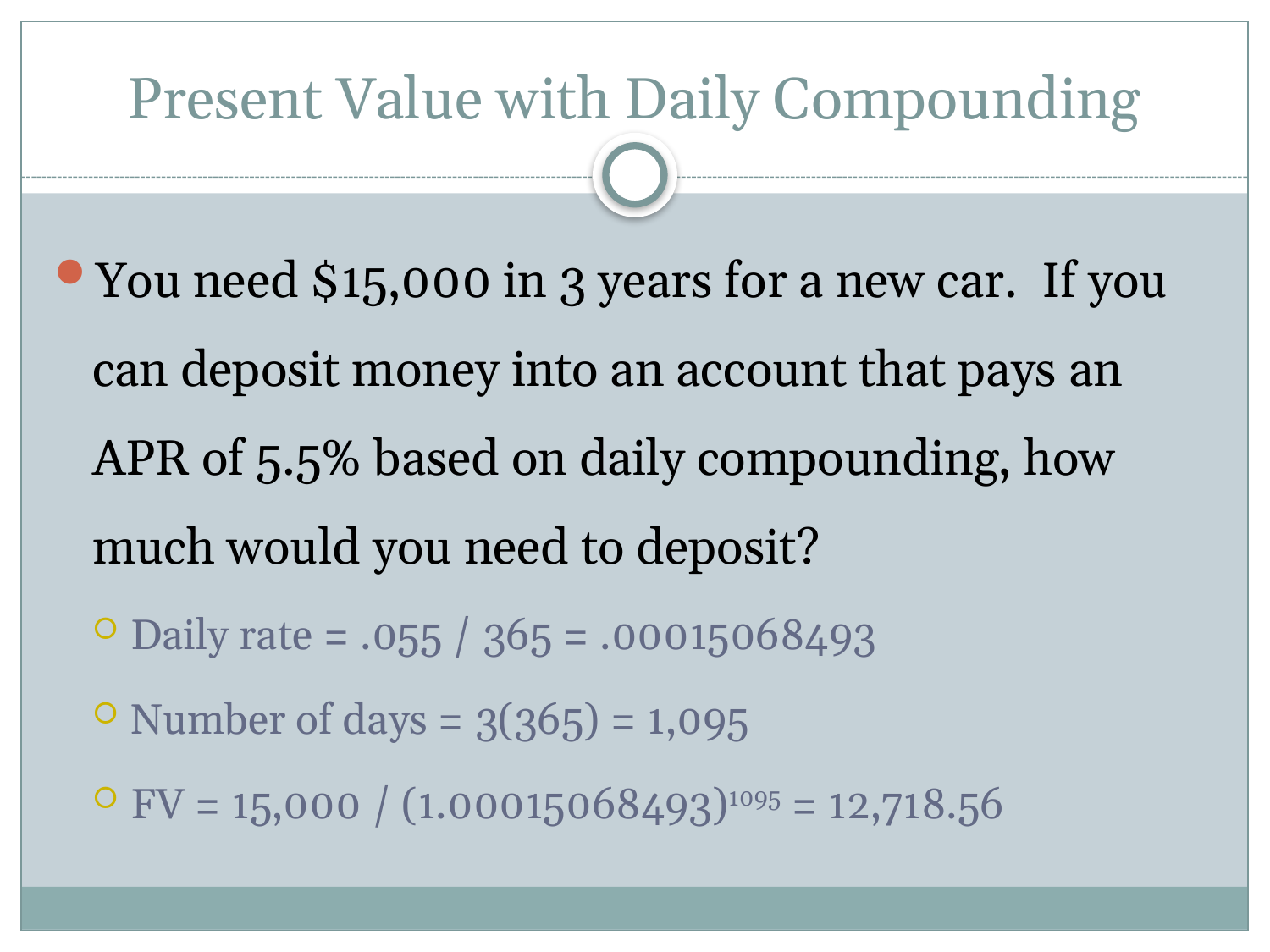

# Present Value with Daily Compounding
You need $15,000 in 3 years for a new car.  If you can deposit money into an account that pays an APR of 5.5% based on daily compounding, how much would you need to deposit?
Daily rate = .055 / 365 = .00015068493
Number of days = 3(365) = 1,095
FV = 15,000 / (1.00015068493)1095 = 12,718.56